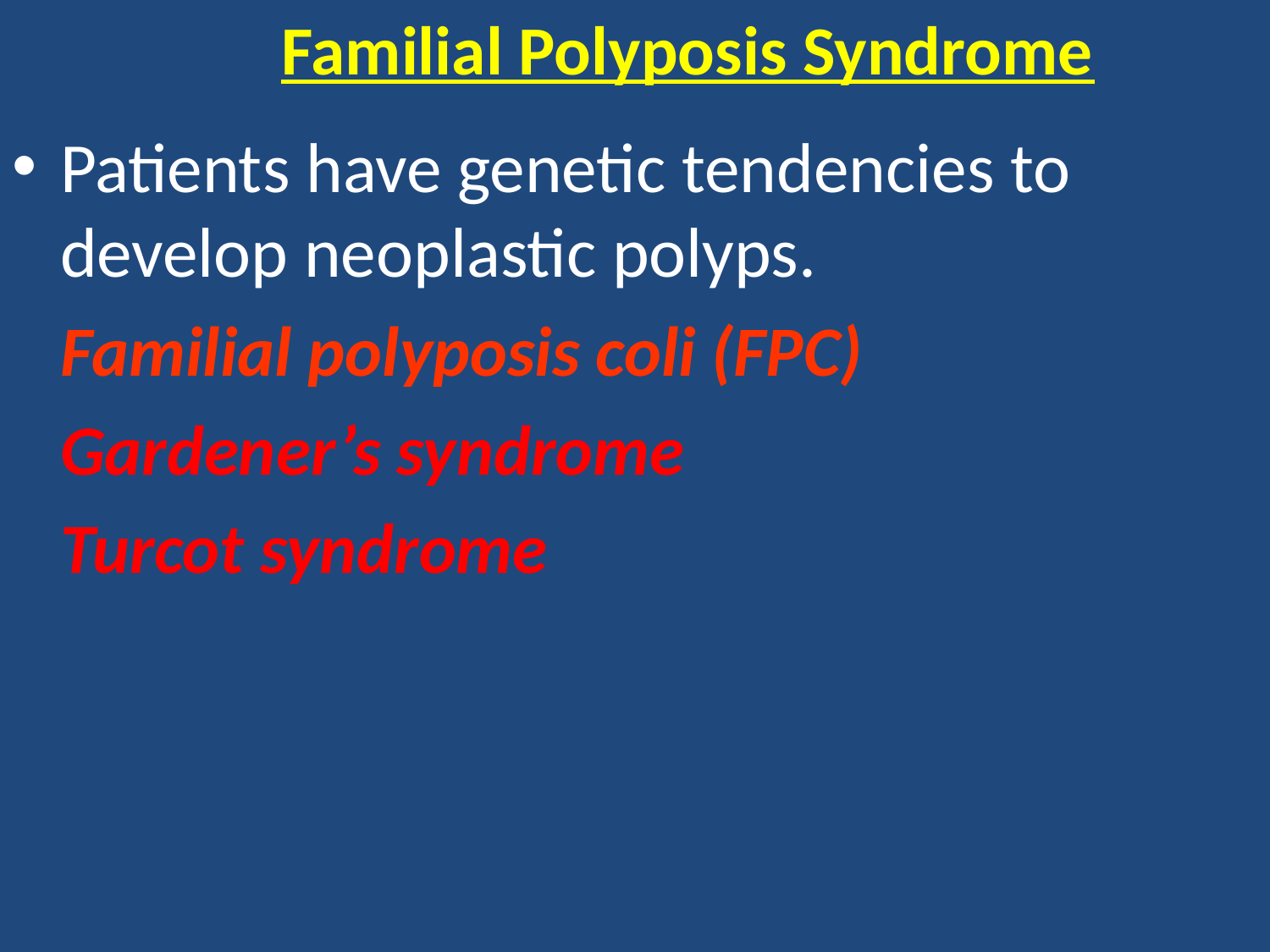

# Familial Polyposis Syndrome
Patients have genetic tendencies to develop neoplastic polyps.
	Familial polyposis coli (FPC)
	Gardener’s syndrome
	Turcot syndrome